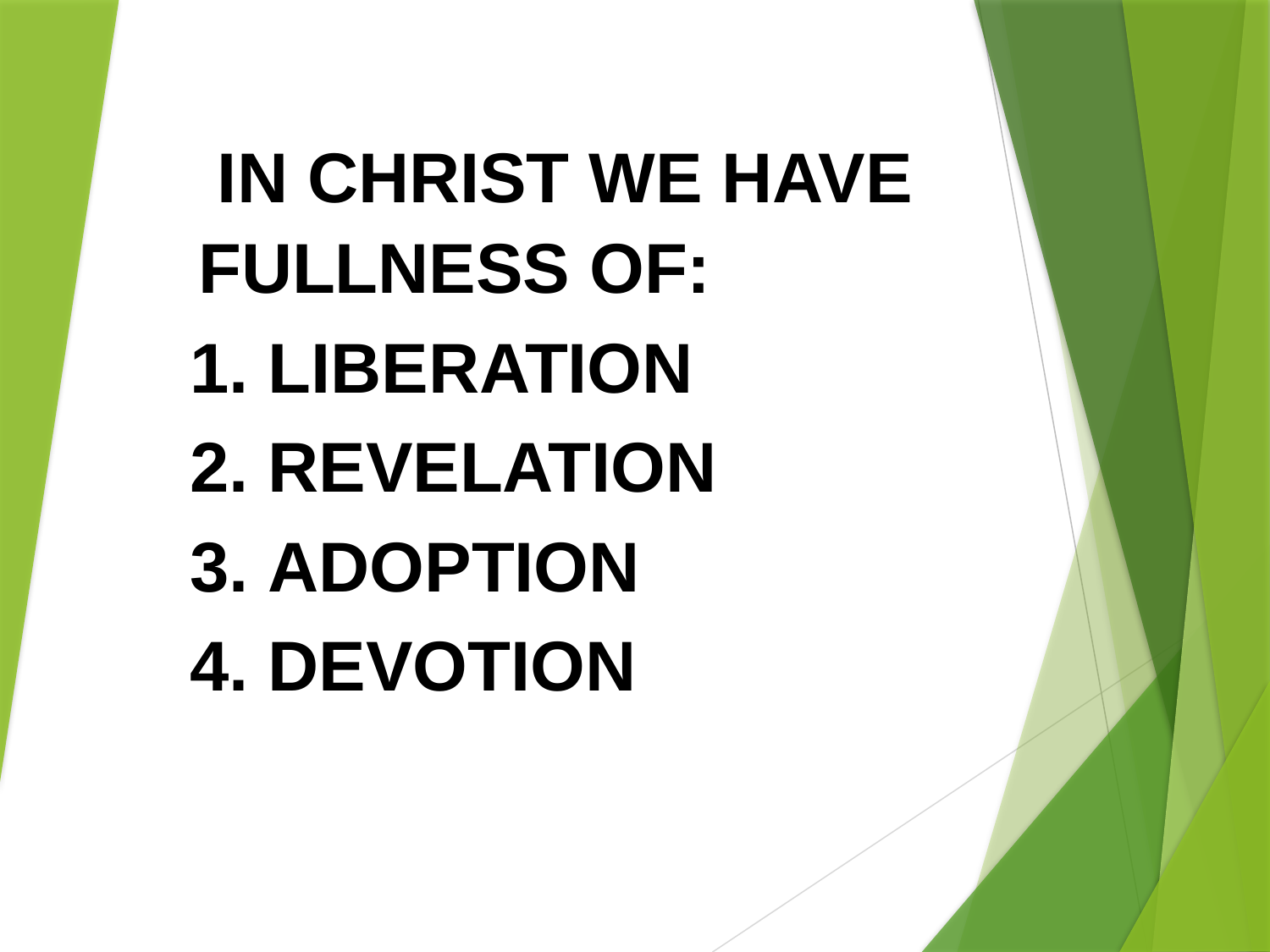

IN CHRIST WE HAVE FULLNESS OF:
 LIBERATION
 REVELATION
 ADOPTION
 DEVOTION